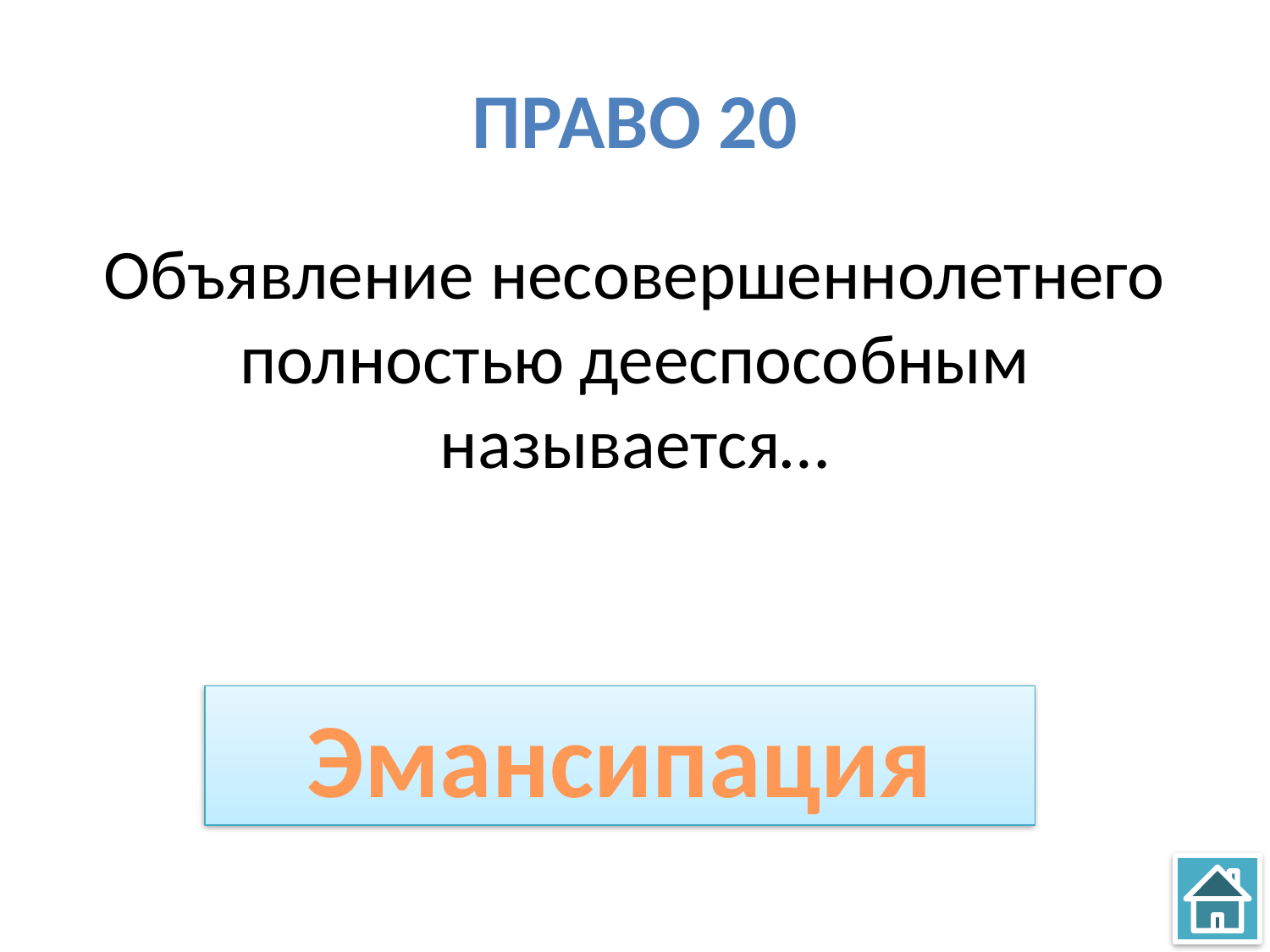

# Право 20
Объявление несовершеннолетнего полностью дееспособным называется…

Эмансипация